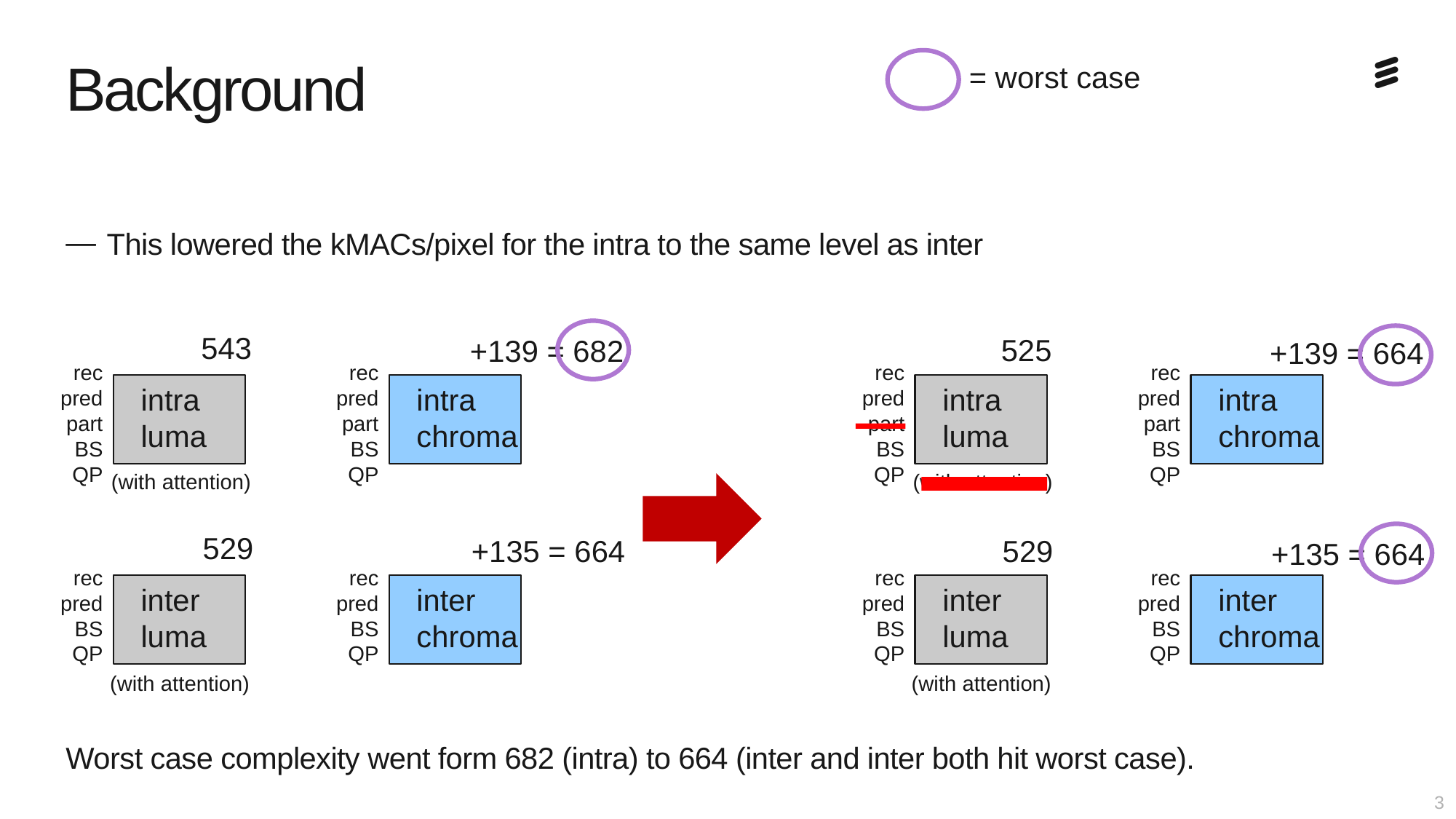

= worst case
# Background
This lowered the kMACs/pixel for the intra to the same level as inter
Worst case complexity went form 682 (intra) to 664 (inter and inter both hit worst case).

543

525
+139 = 682
+139 = 664
rec
pred
part
BS
QP
rec
pred
part
BS
QP
rec
pred
part
BS
QP
rec
pred
part
BS
QP

intra
luma
intra
chroma
intra
luma
intra
chroma

(with attention)
(with attention)

529
+135 = 664
529
+135 = 664
rec
pred
BS
QP
rec
pred
BS
QP
rec
pred
BS
QP
rec
pred
BS
QP

inter
luma
inter
chroma
inter
luma
inter
chroma
(with attention)
(with attention)
3